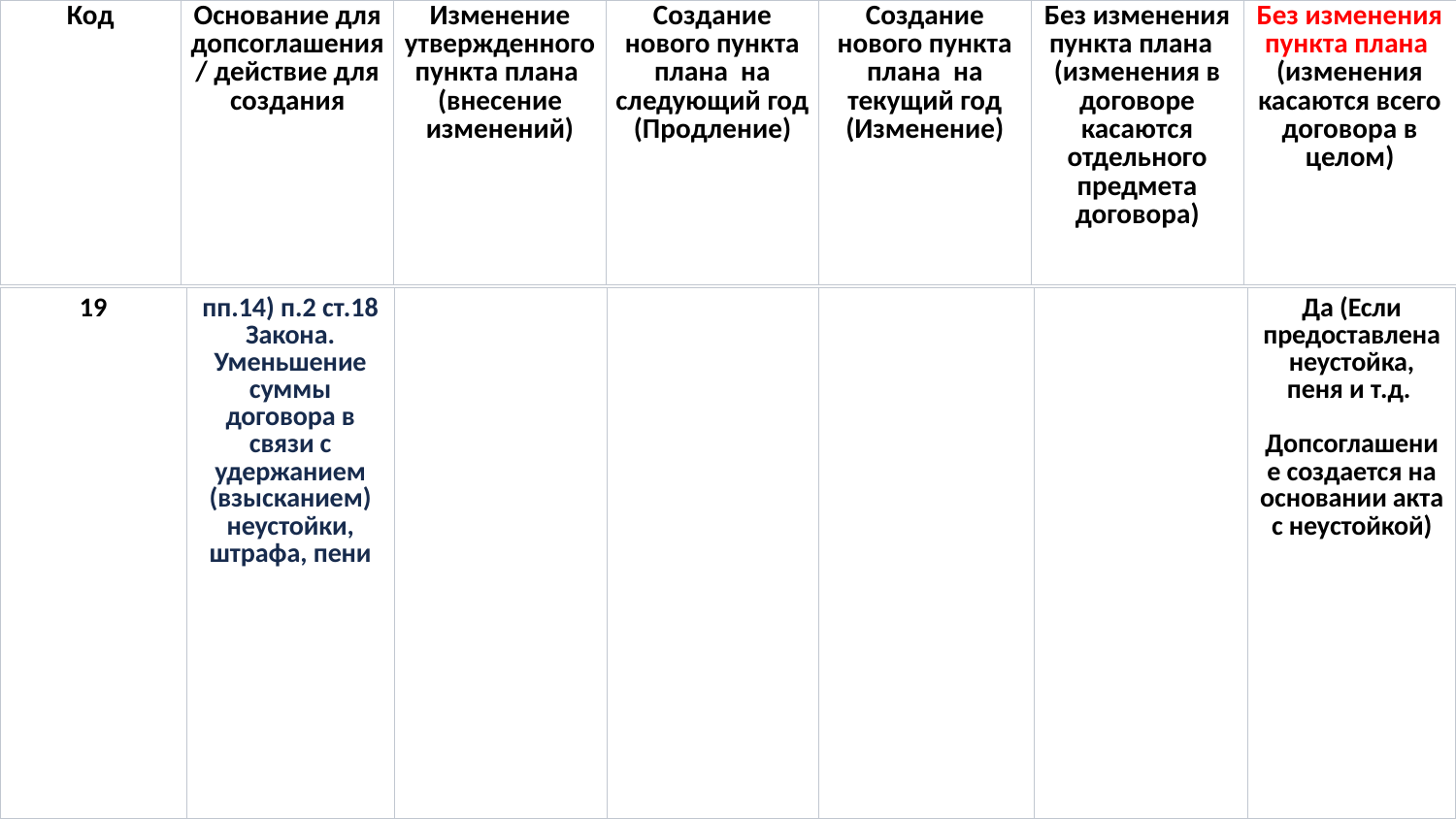

| Код | Основание для допсоглашения/ действие для создания | Изменение утвержденного пункта плана  (внесение изменений) | Создание нового пункта плана  на следующий год (Продление) | Создание нового пункта плана  на текущий год (Изменение) | Без изменения пункта плана  (изменения в договоре касаются отдельного предмета договора) | Без изменения пункта плана  (изменения касаются всего договора в целом) |
| --- | --- | --- | --- | --- | --- | --- |
| 19 | пп.14) п.2 ст.18 Закона. Уменьшение суммы договора в связи с удержанием (взысканием) неустойки, штрафа, пени |  |  |  |  | Да (Если предоставлена неустойка, пеня и т.д. Допсоглашение создается на основании акта с неустойкой) |
| --- | --- | --- | --- | --- | --- | --- |
90